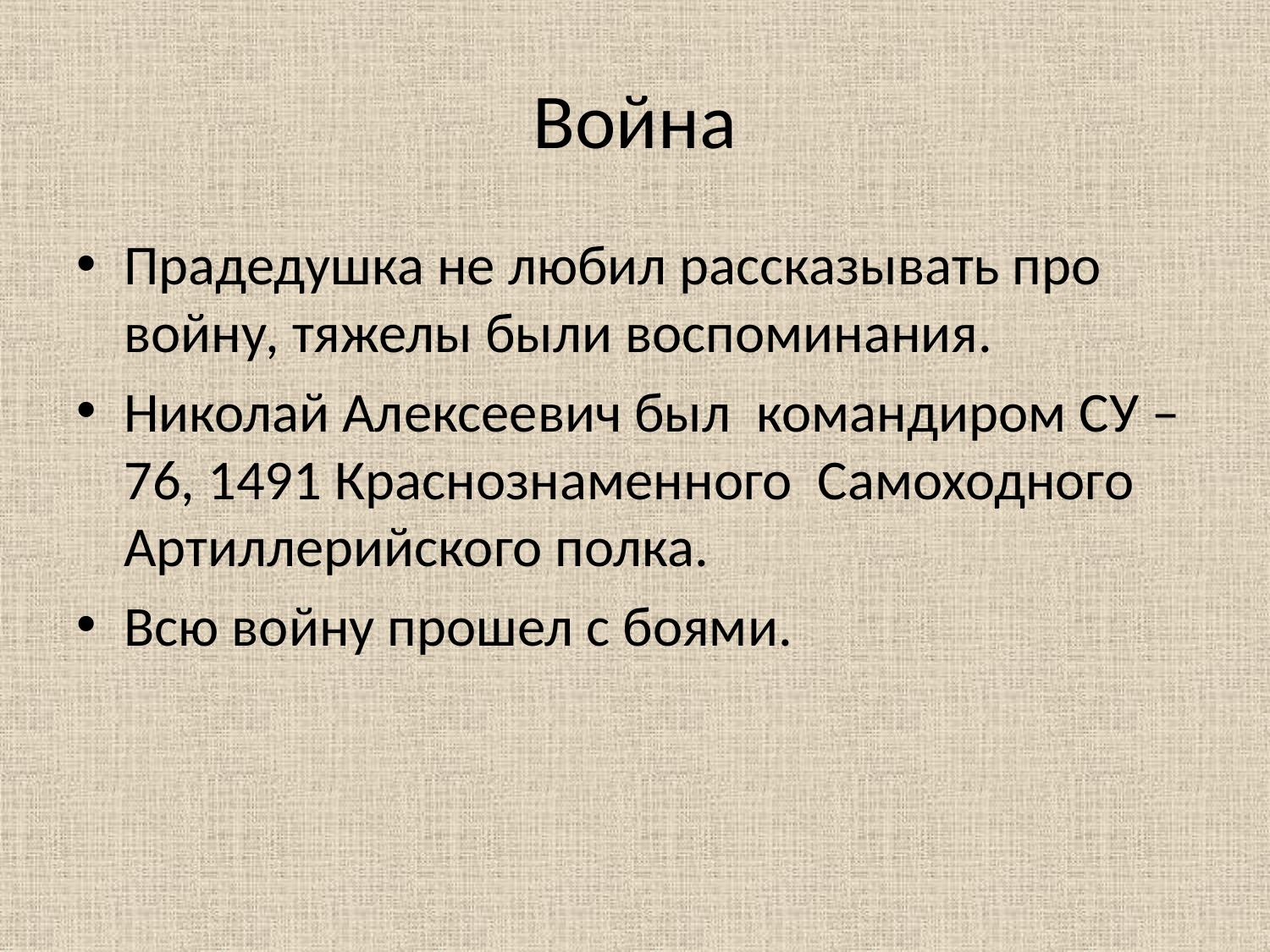

# Война
Прадедушка не любил рассказывать про войну, тяжелы были воспоминания.
Николай Алексеевич был  командиром СУ – 76, 1491 Краснознаменного  Самоходного Артиллерийского полка.
Всю войну прошел с боями.